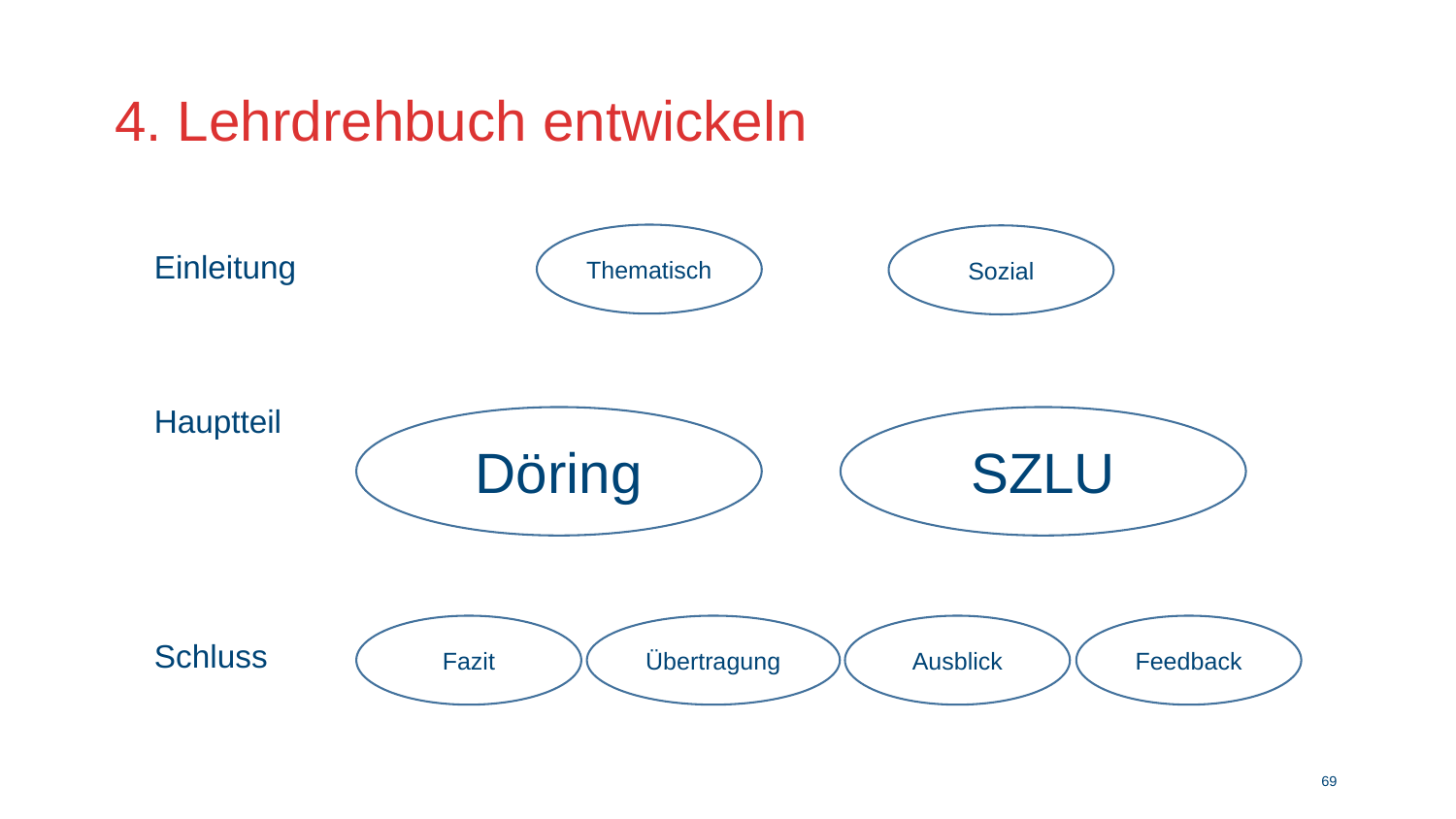

# 4. Lehrdrehbuch entwickeln
Thematisch
Sozial
Einleitung
Hauptteil
Döring
SZLU
Übertragung
Ausblick
Feedback
Fazit
Schluss
69